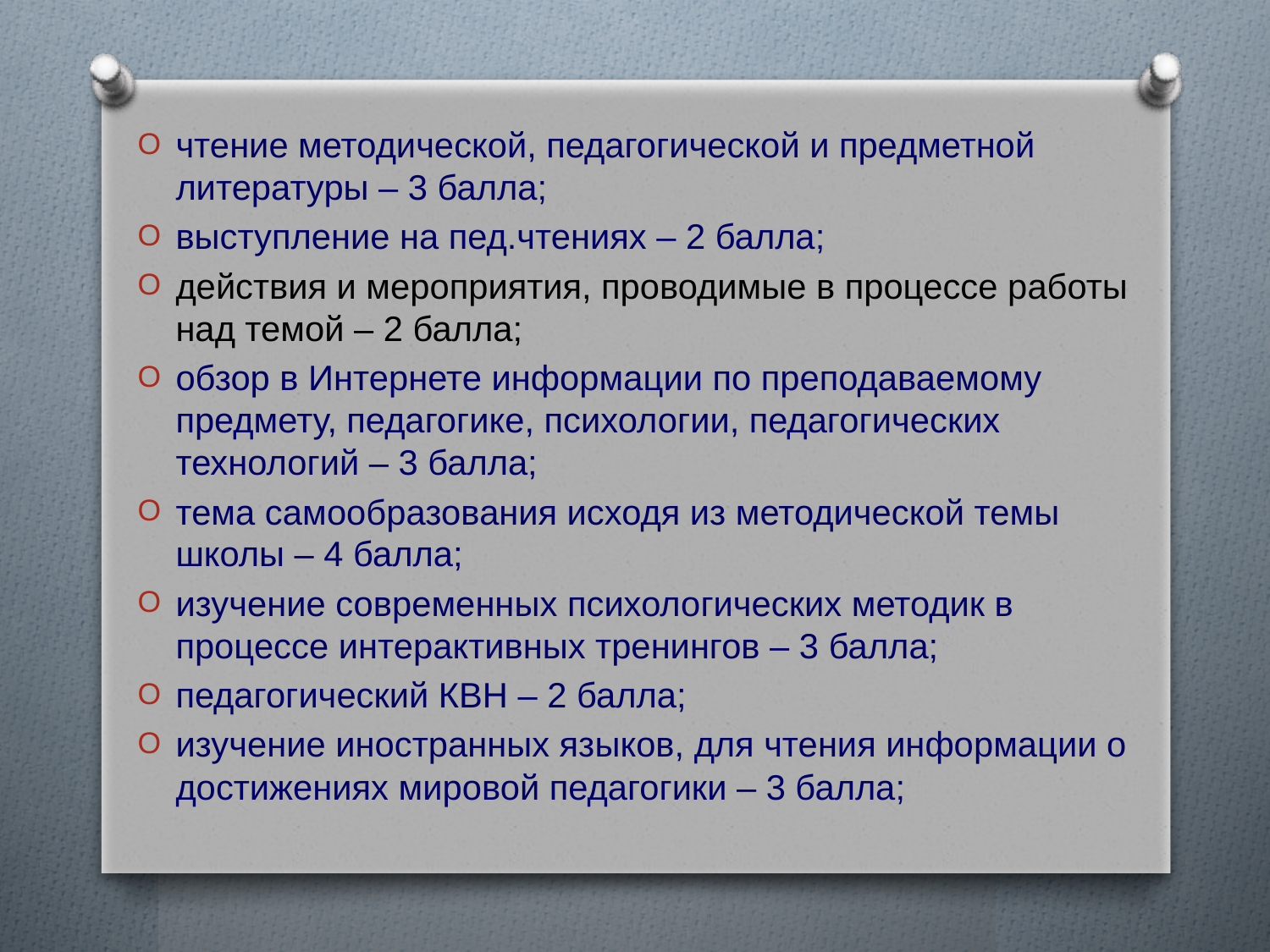

чтение методической, педагогической и предметной литературы – 3 балла;
выступление на пед.чтениях – 2 балла;
действия и мероприятия, проводимые в процессе работы над темой – 2 балла;
обзор в Интернете информации по преподаваемому предмету, педагогике, психологии, педагогических технологий – 3 балла;
тема самообразования исходя из методической темы школы – 4 балла;
изучение современных психологических методик в процессе интерактивных тренингов – 3 балла;
педагогический КВН – 2 балла;
изучение иностранных языков, для чтения информации о достижениях мировой педагогики – 3 балла;